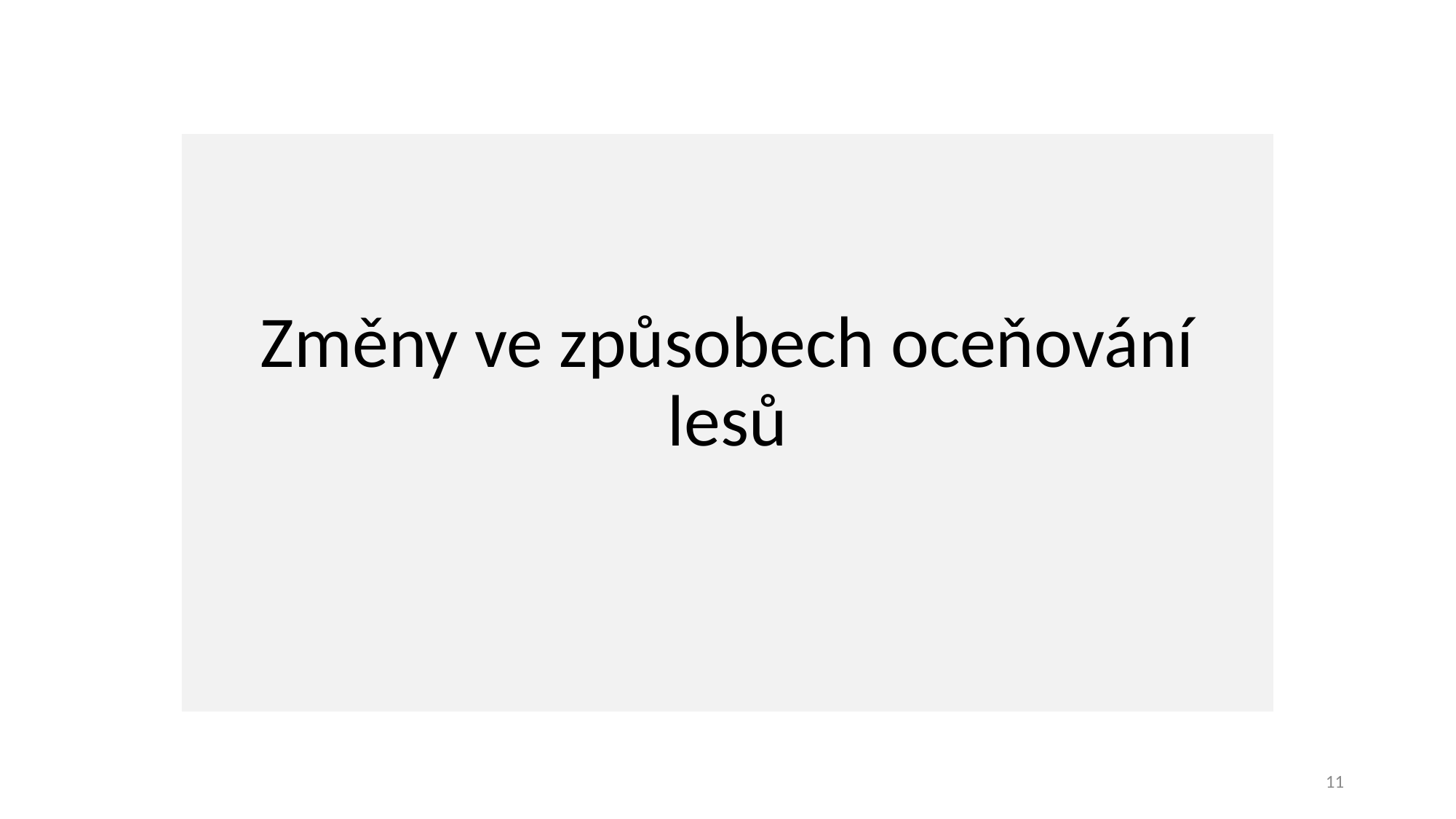

# Změny ve způsobech oceňování lesů
11